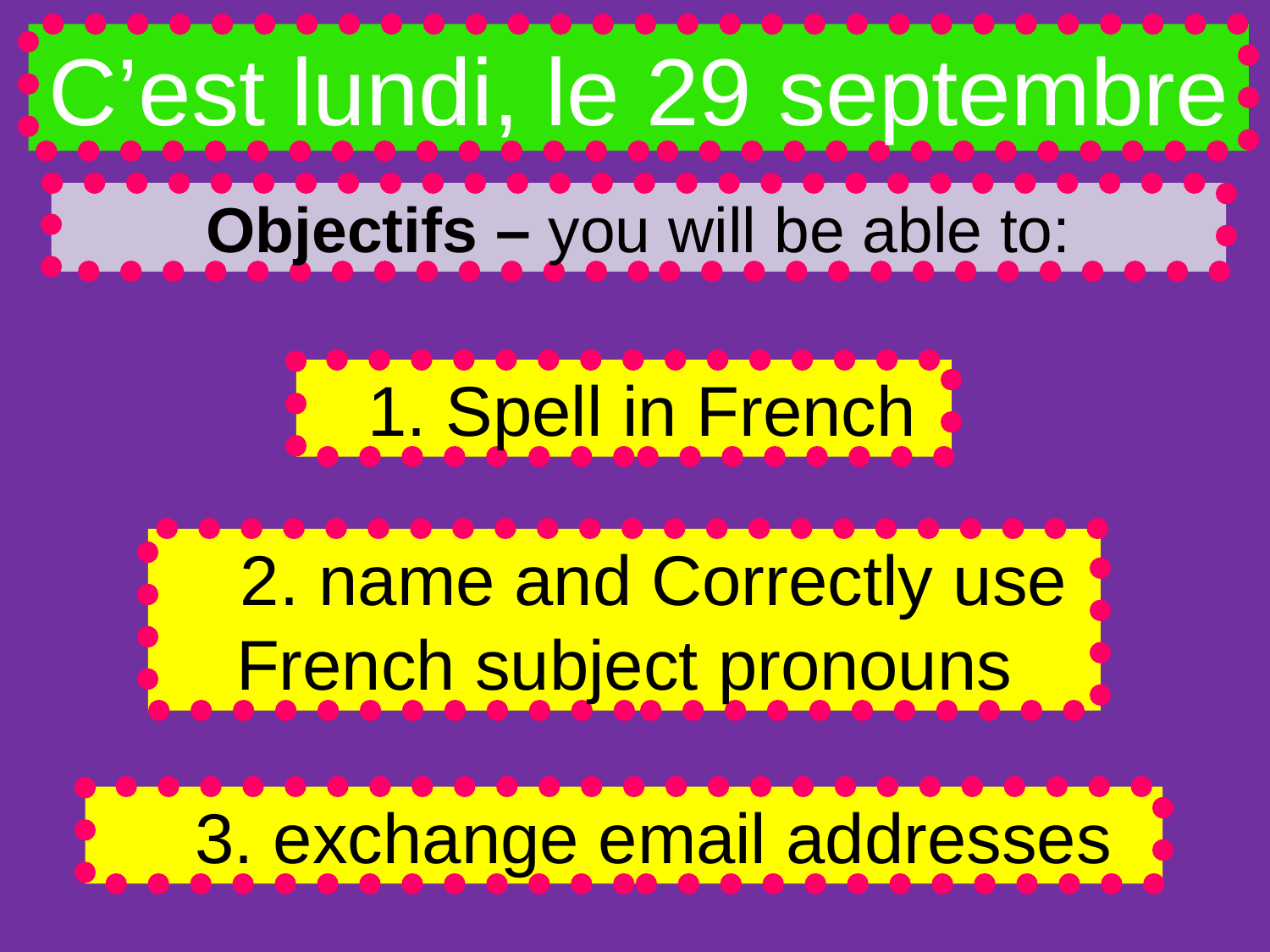

C’est lundi, le 29 septembre
Objectifs – you will be able to:
   1. Spell in French
   2. name and Correctly use French subject pronouns
   3. exchange email addresses